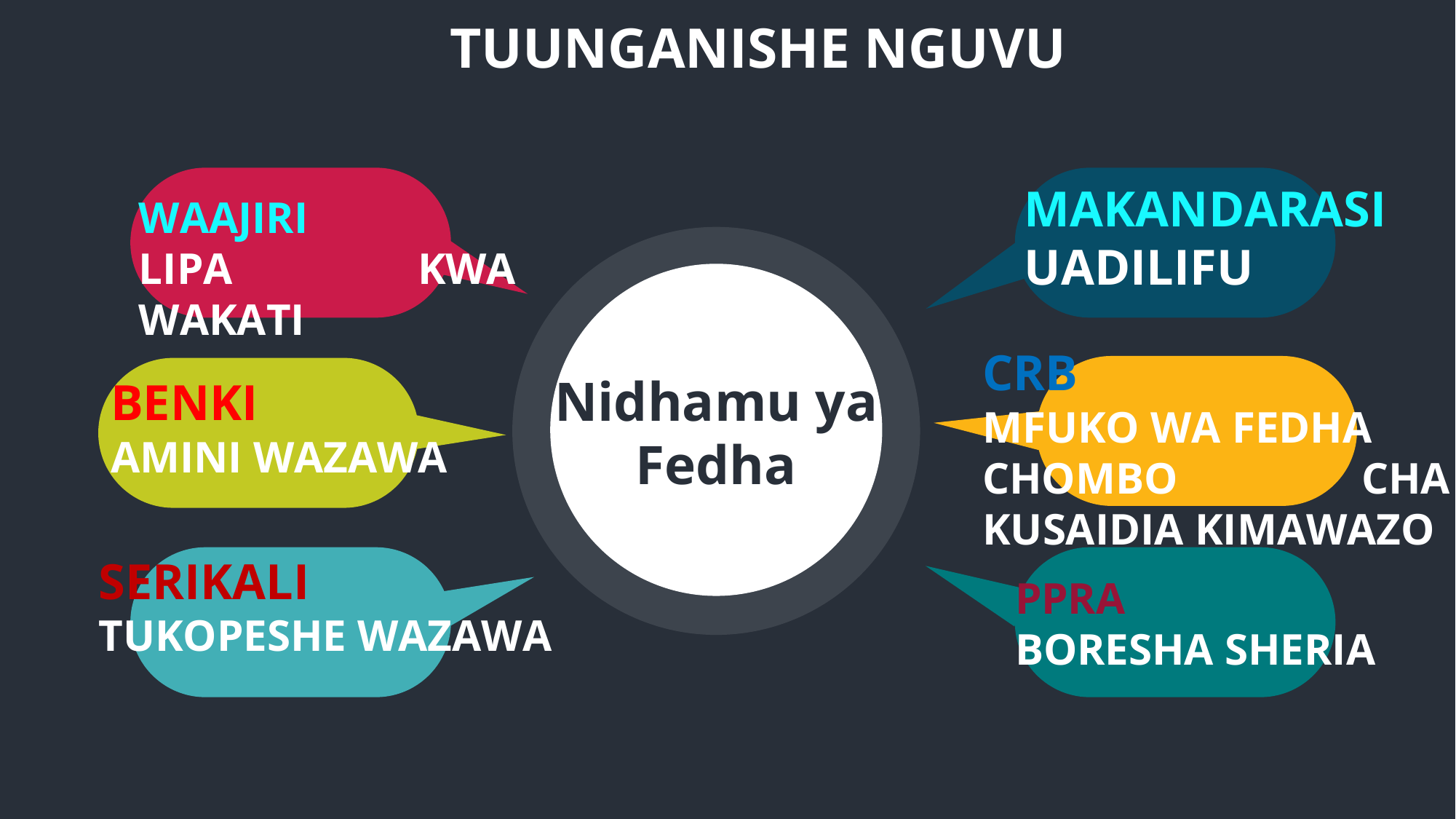

TUUNGANISHE NGUVU

MAKANDARASI
UADILIFU
WAAJIRI
LIPA KWA WAKATI

CRB
MFUKO WA FEDHA
CHOMBO CHA KUSAIDIA KIMAWAZO

Nidhamu ya Fedha
BENKI
AMINI WAZAWA

SERIKALI
TUKOPESHE WAZAWA

PPRA
BORESHA SHERIA